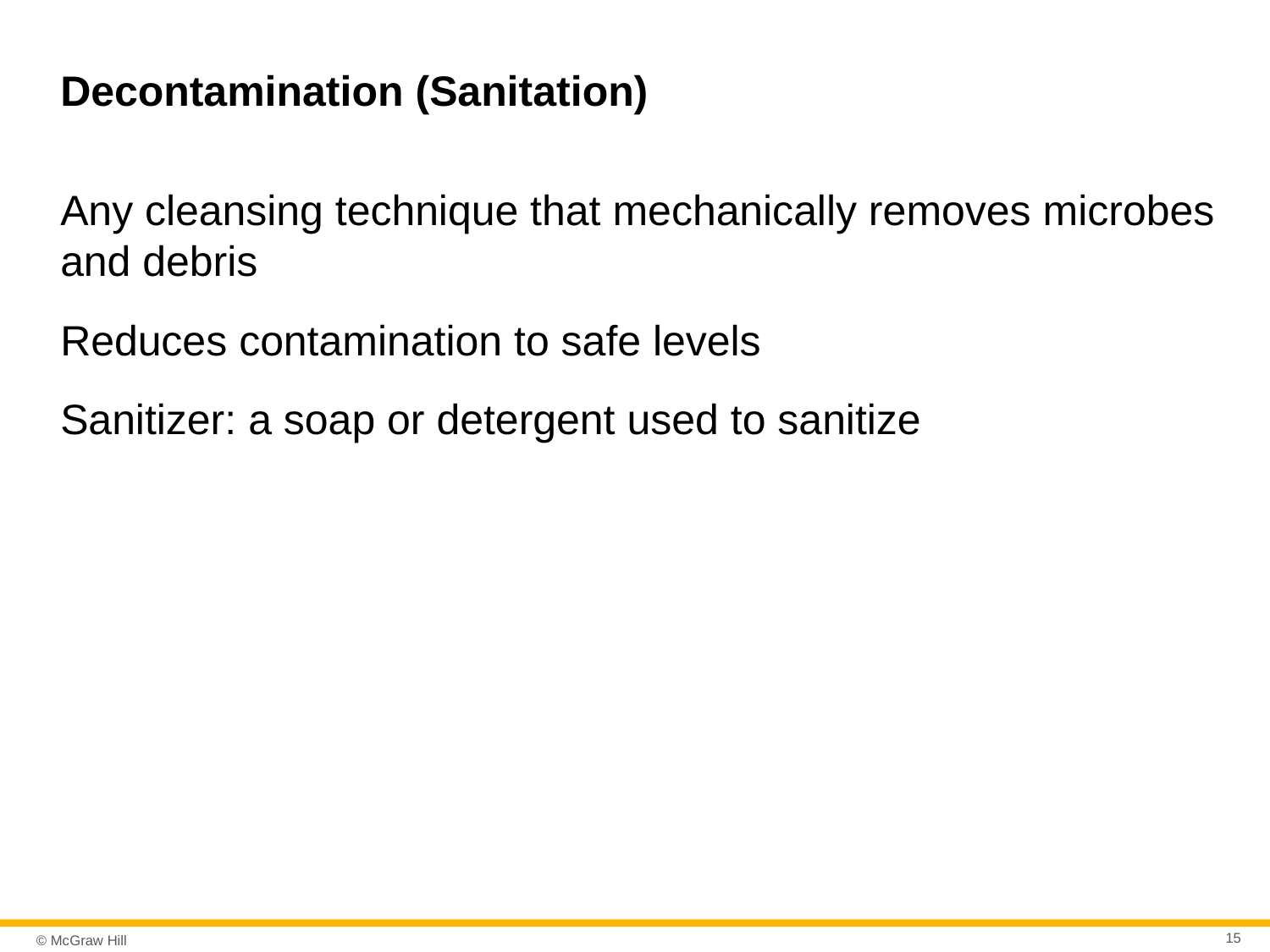

# Decontamination (Sanitation)
Any cleansing technique that mechanically removes microbes and debris
Reduces contamination to safe levels
Sanitizer: a soap or detergent used to sanitize